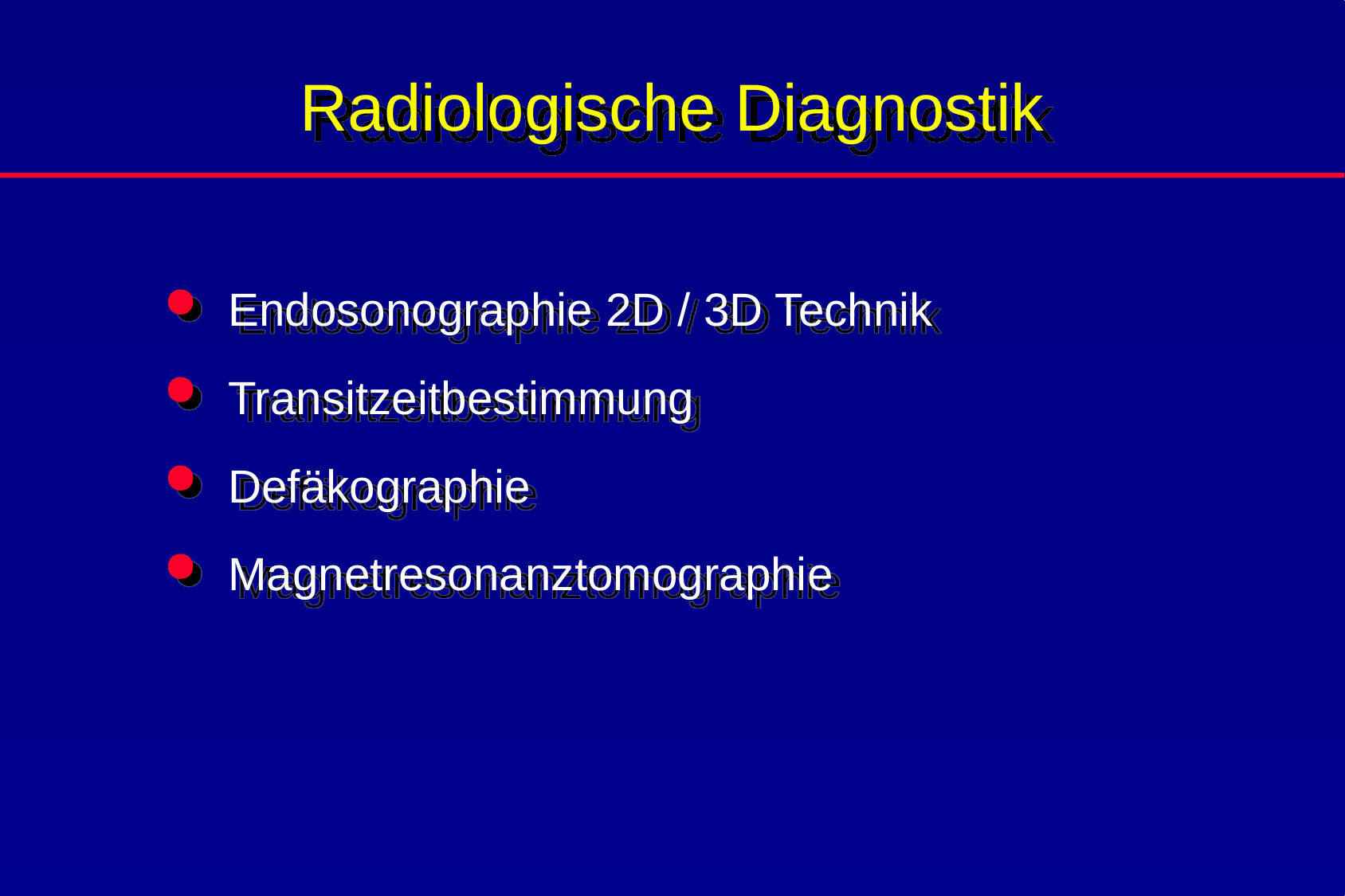

# Radiologische Diagnostik

Endosonographie 2D / 3D Technik
Transitzeitbestimmung
Defäkographie
Magnetresonanztomographie